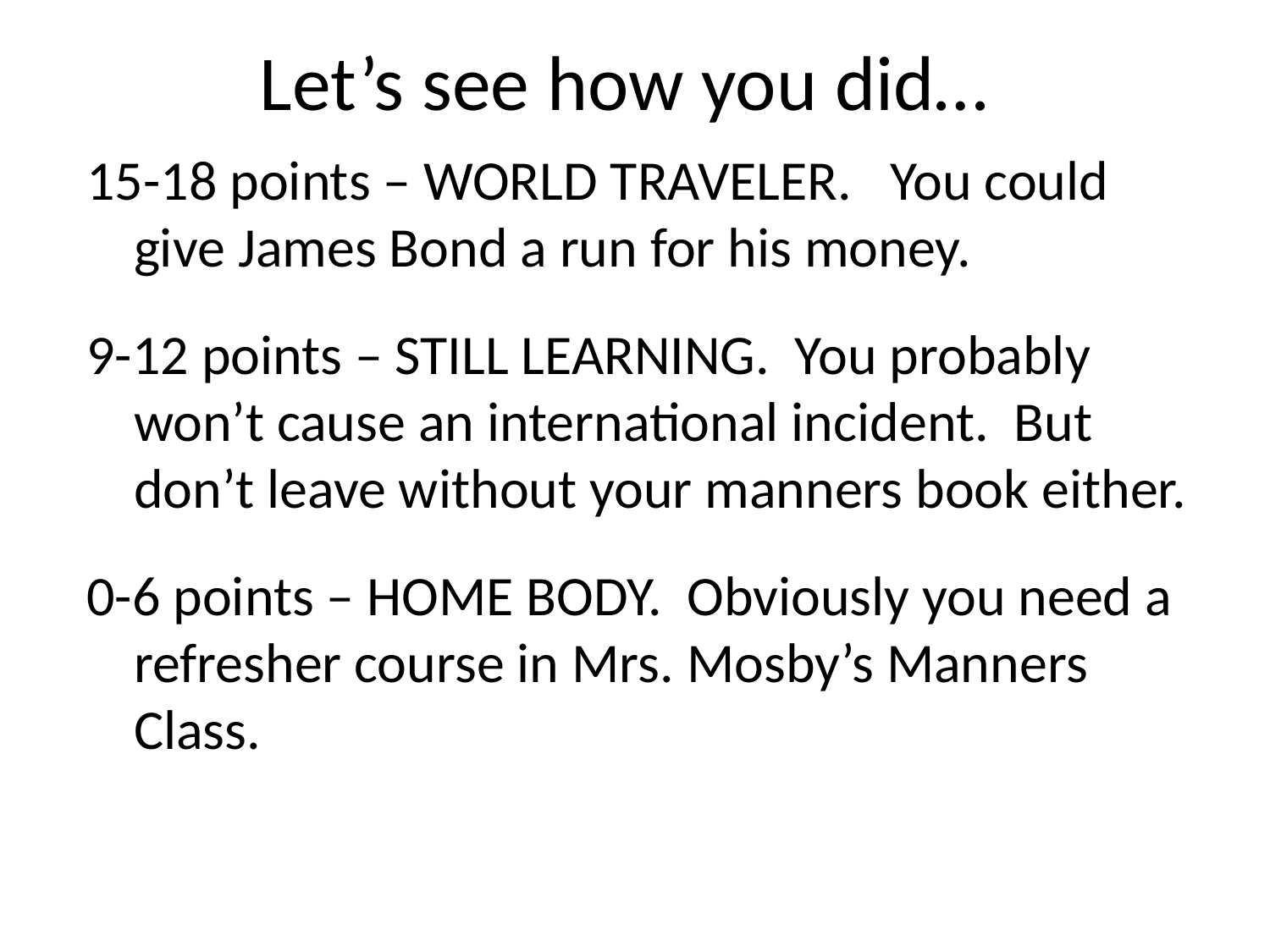

# Let’s see how you did…
15-18 points – WORLD TRAVELER.   You could give James Bond a run for his money.

9-12 points – STILL LEARNING.  You probably won’t cause an international incident.  But don’t leave without your manners book either.

0-6 points – HOME BODY.  Obviously you need a refresher course in Mrs. Mosby’s Manners Class.